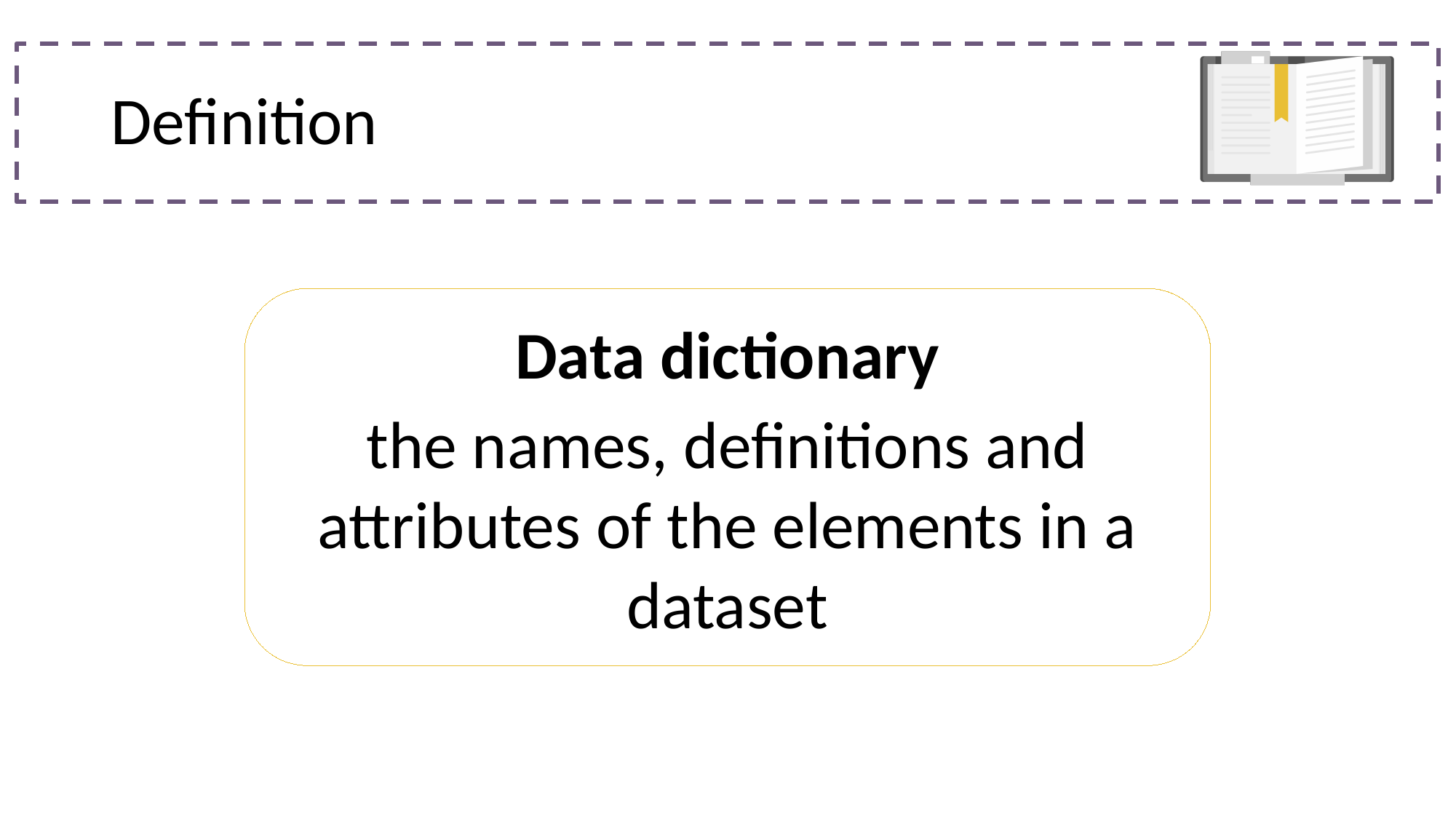

# Definition
Data dictionary
the names, definitions and attributes of the elements in a dataset